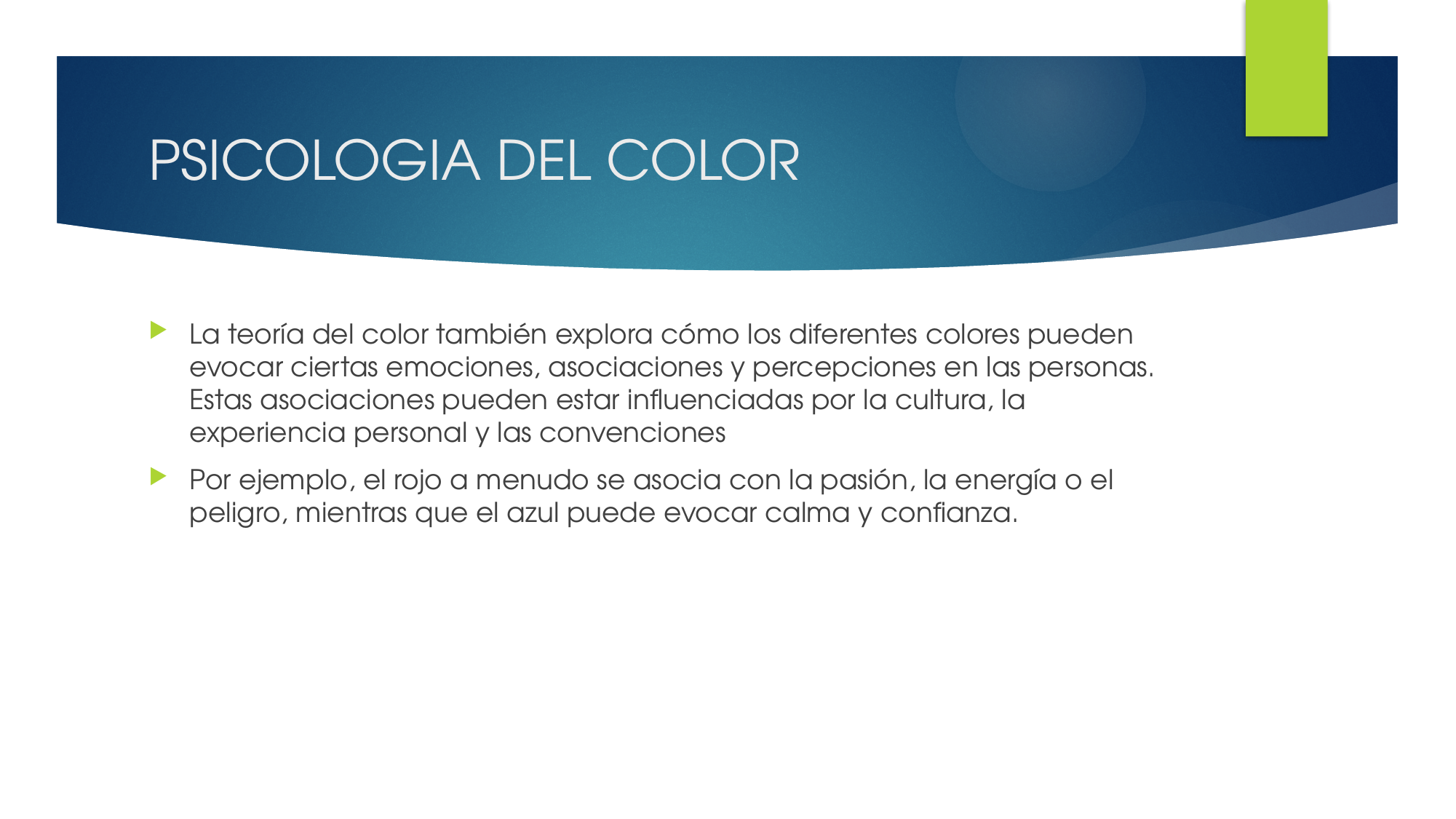

# PSICOLOGIA DEL COLOR
La teoría del color también explora cómo los diferentes colores pueden evocar ciertas emociones, asociaciones y percepciones en las personas. Estas asociaciones pueden estar influenciadas por la cultura, la experiencia personal y las convenciones
Por ejemplo, el rojo a menudo se asocia con la pasión, la energía o el peligro, mientras que el azul puede evocar calma y confianza.